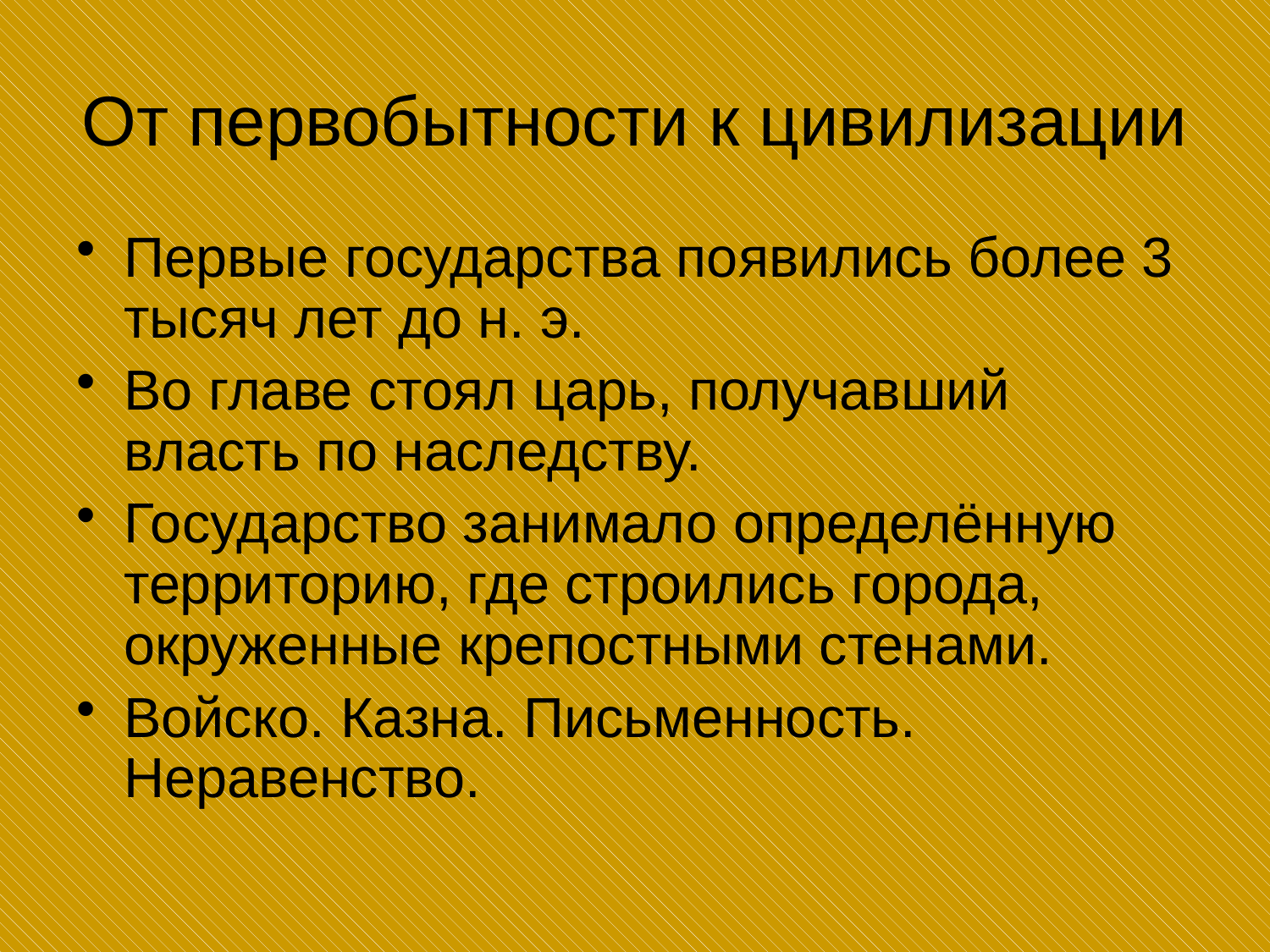

# От первобытности к цивилизации
Первые государства появились более 3 тысяч лет до н. э.
Во главе стоял царь, получавший власть по наследству.
Государство занимало определённую территорию, где строились города, окруженные крепостными стенами.
Войско. Казна. Письменность. Неравенство.